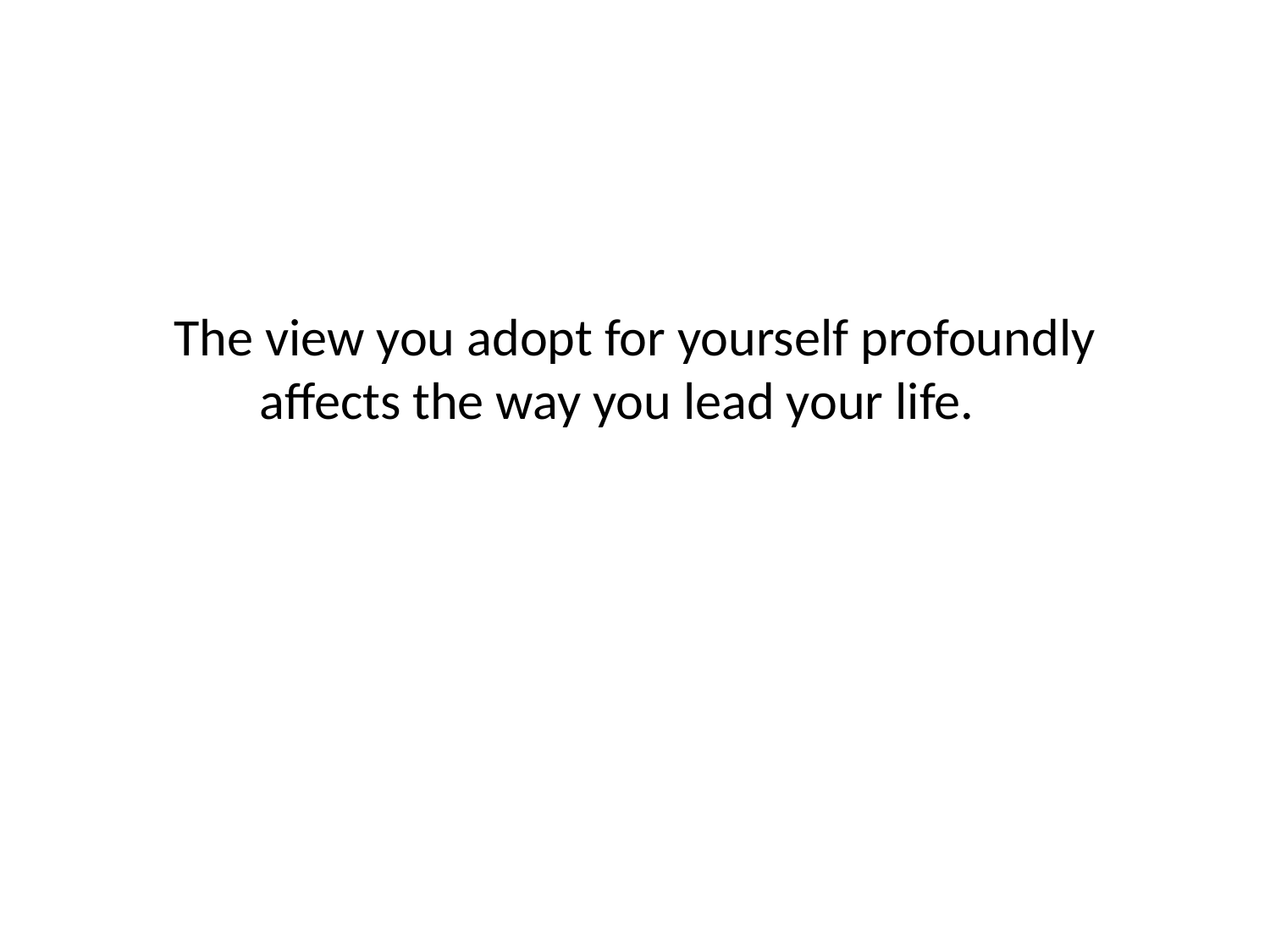

# The view you adopt for yourself profoundly affects the way you lead your life.